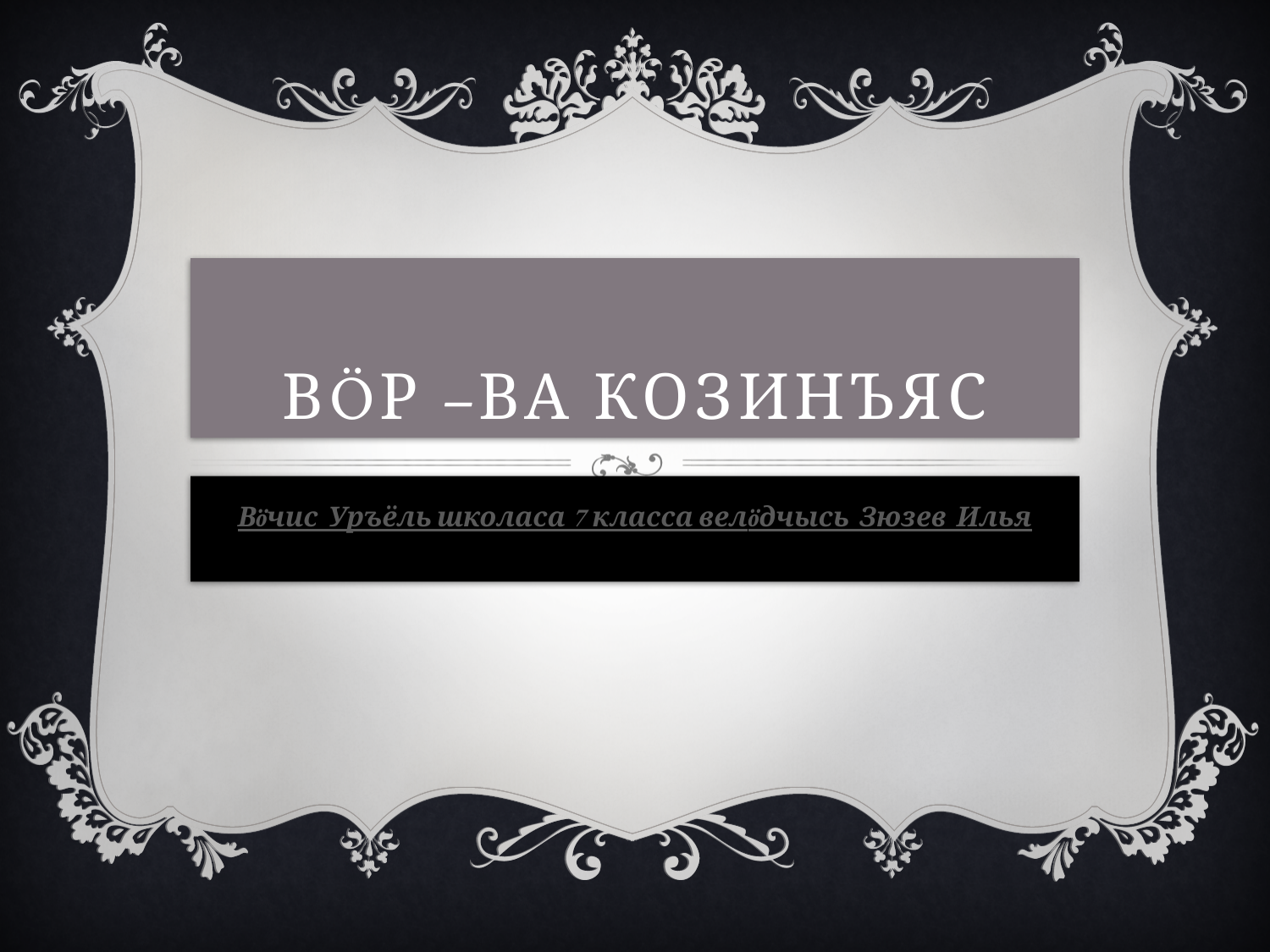

# ВöР –Ва Козинъяс
Вöчис  Уръёль школаса  7 класса велöдчысь  Зюзев  Илья